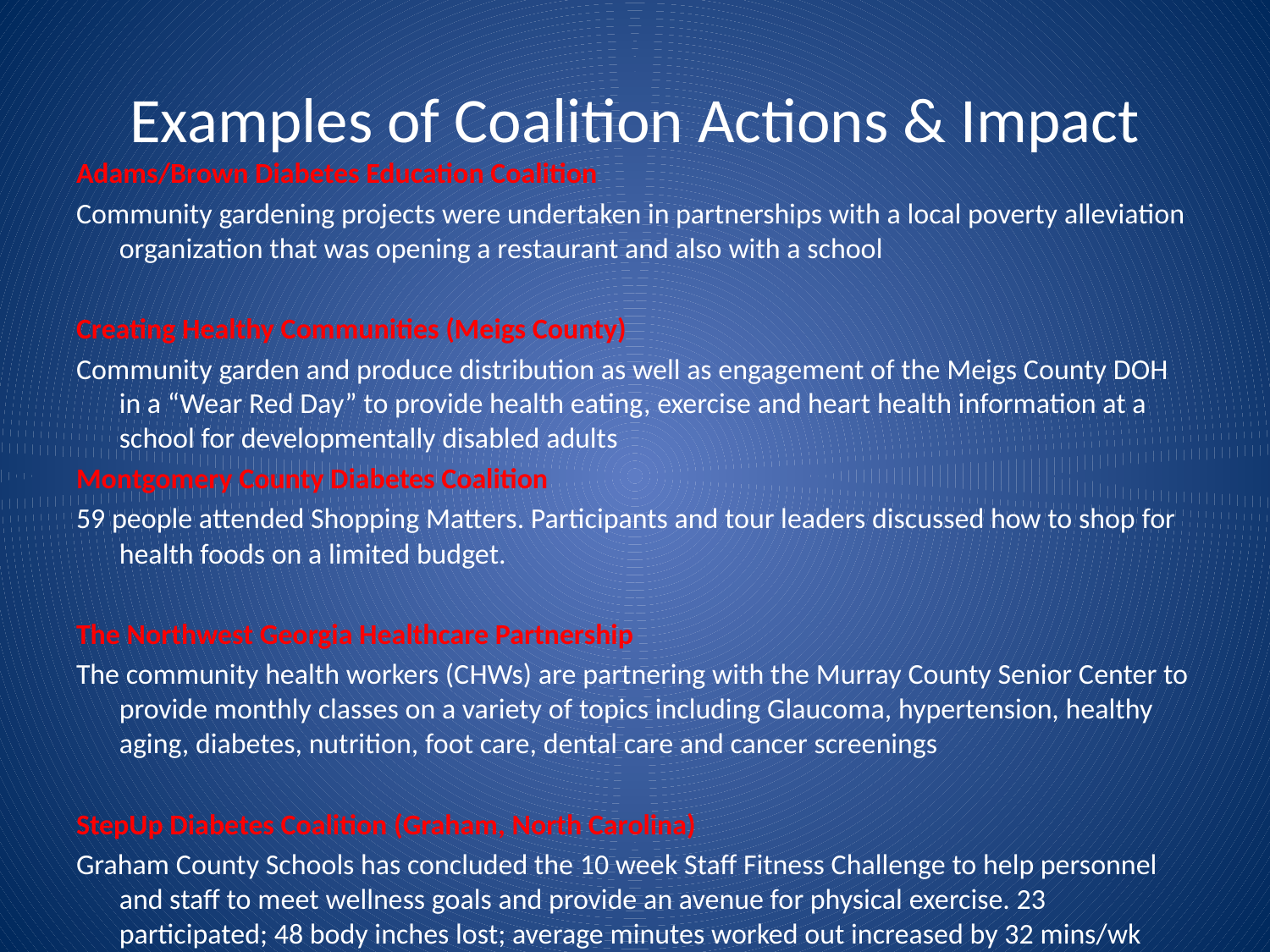

# Examples of Coalition Actions & Impact
Adams/Brown Diabetes Education Coalition
Community gardening projects were undertaken in partnerships with a local poverty alleviation organization that was opening a restaurant and also with a school

Creating Healthy Communities (Meigs County)
Community garden and produce distribution as well as engagement of the Meigs County DOH in a “Wear Red Day” to provide health eating, exercise and heart health information at a school for developmentally disabled adults
Montgomery County Diabetes Coalition
59 people attended Shopping Matters. Participants and tour leaders discussed how to shop for health foods on a limited budget.

The Northwest Georgia Healthcare Partnership
The community health workers (CHWs) are partnering with the Murray County Senior Center to provide monthly classes on a variety of topics including Glaucoma, hypertension, healthy aging, diabetes, nutrition, foot care, dental care and cancer screenings

StepUp Diabetes Coalition (Graham, North Carolina)
Graham County Schools has concluded the 10 week Staff Fitness Challenge to help personnel and staff to meet wellness goals and provide an avenue for physical exercise. 23 participated; 48 body inches lost; average minutes worked out increased by 32 mins/wk